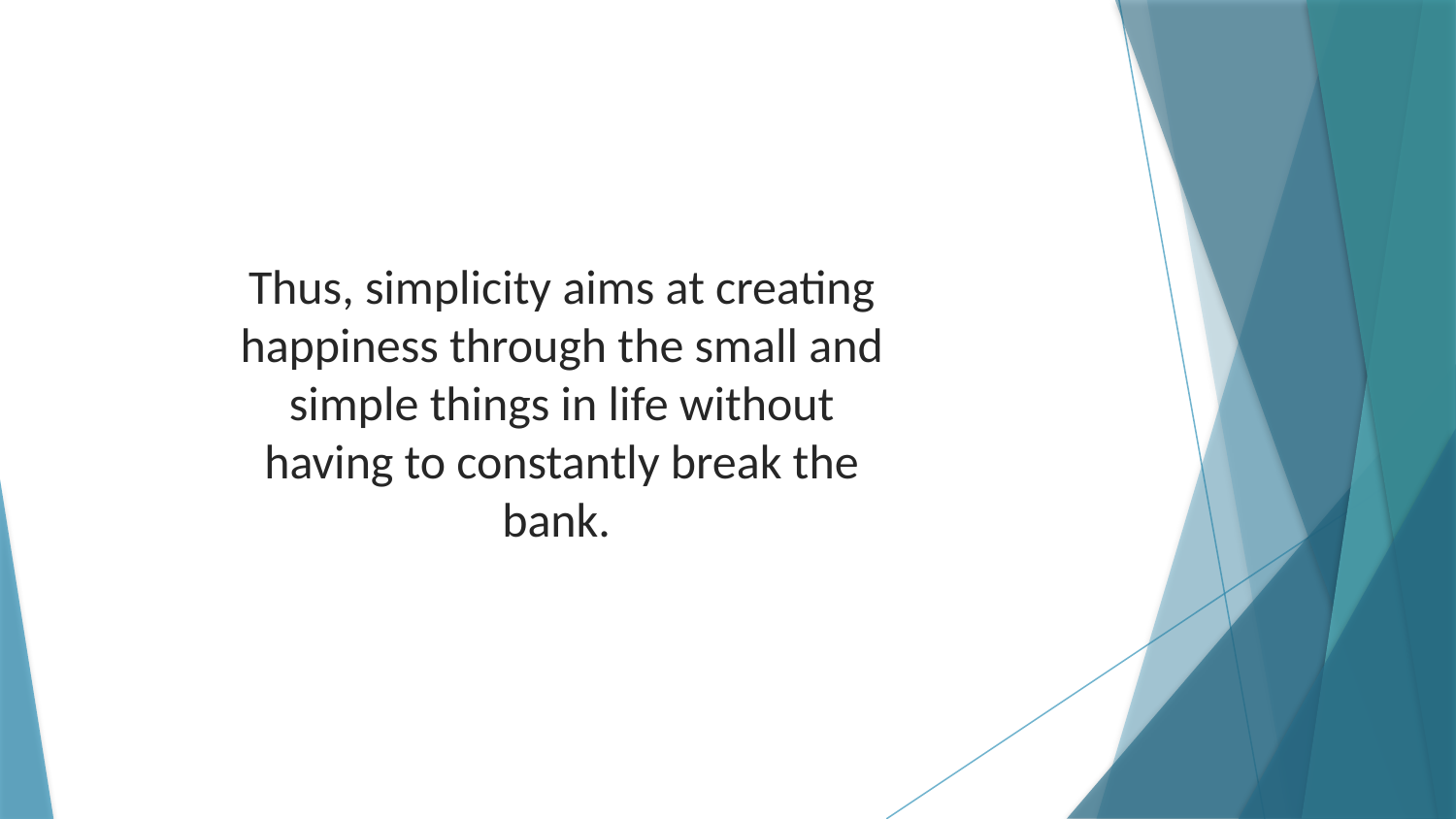

Thus, simplicity aims at creating happiness through the small and simple things in life without having to constantly break the bank.